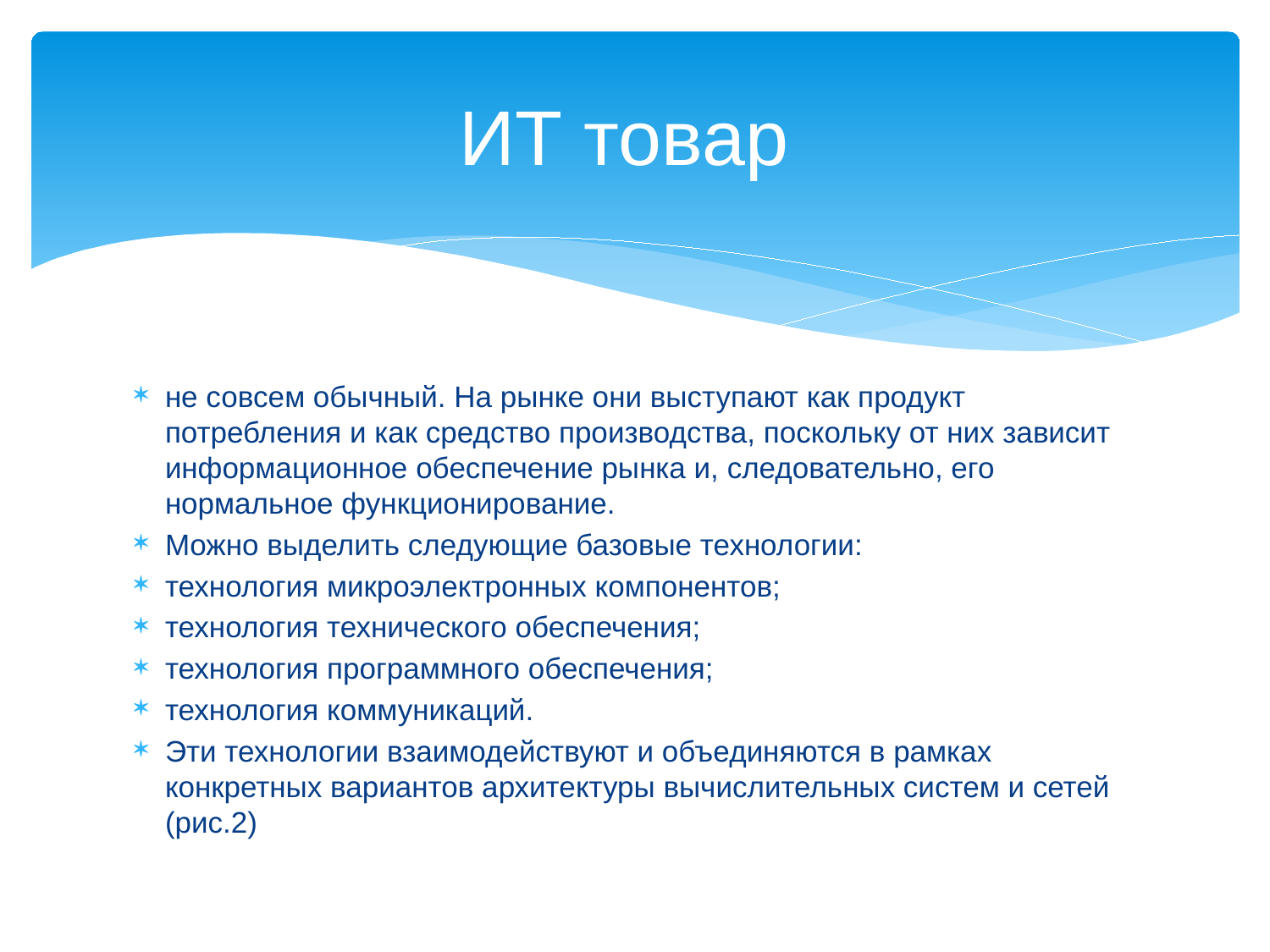

# ИТ товар
не совсем обычный. На рынке они выступают как продукт потребления и как средство производства, поскольку от них зависит информационное обеспечение рынка и, следовательно, его нормальное функционирование.
Можно выделить следующие базовые технологии:
технология микроэлектронных компонентов;
технология технического обеспечения;
технология программного обеспечения;
технология коммуникаций.
Эти технологии взаимодействуют и объединяются в рамках конкретных вариантов архитектуры вычислительных систем и сетей (рис.2)